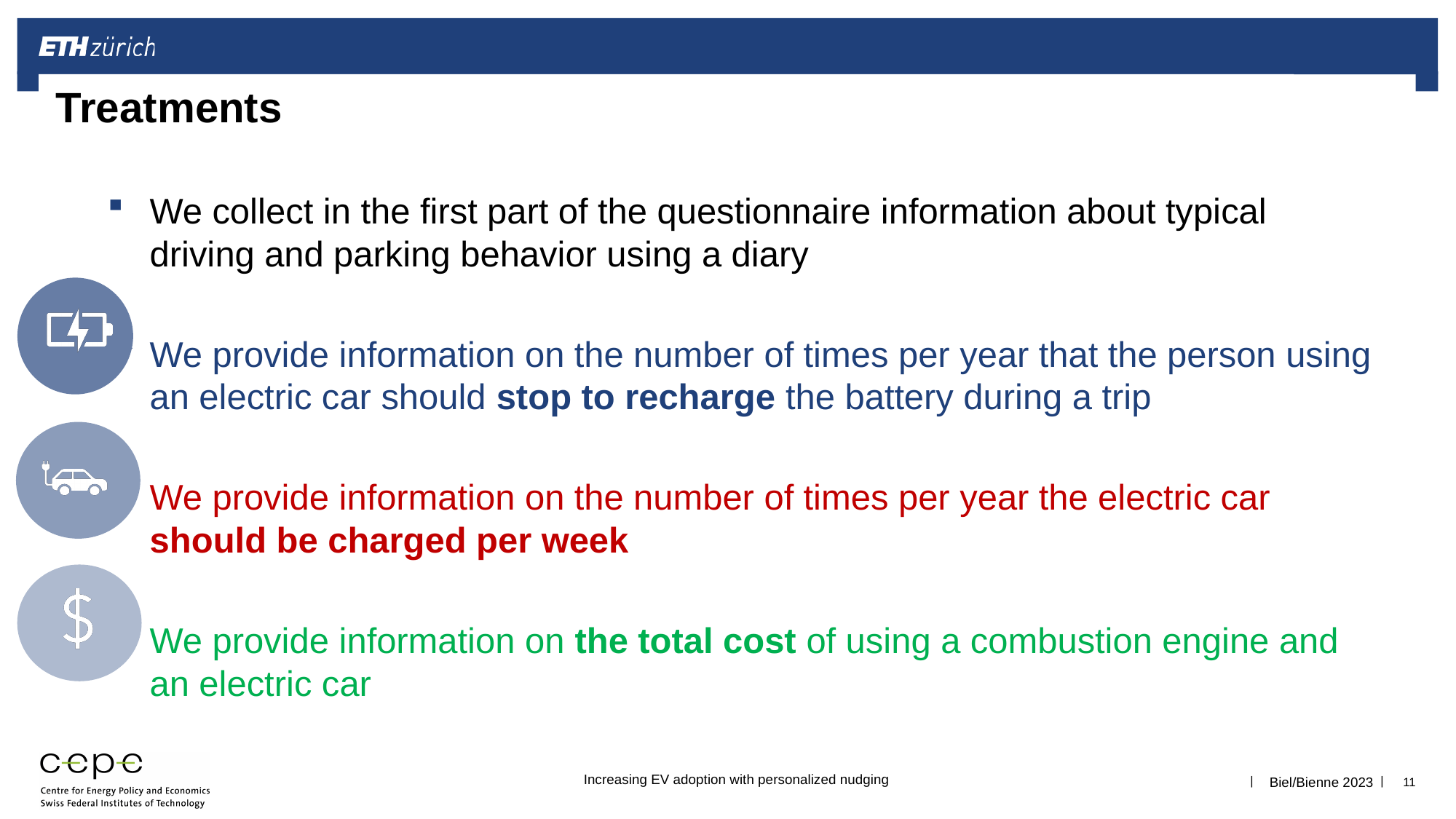

# Treatments
We collect in the first part of the questionnaire information about typical driving and parking behavior using a diary

We provide information on the number of times per year that the person using an electric car should stop to recharge the battery during a trip

We provide information on the number of times per year the electric car should be charged per week

We provide information on the total cost of using a combustion engine and an electric car

11
Increasing EV adoption with personalized nudging
Biel/Bienne 2023